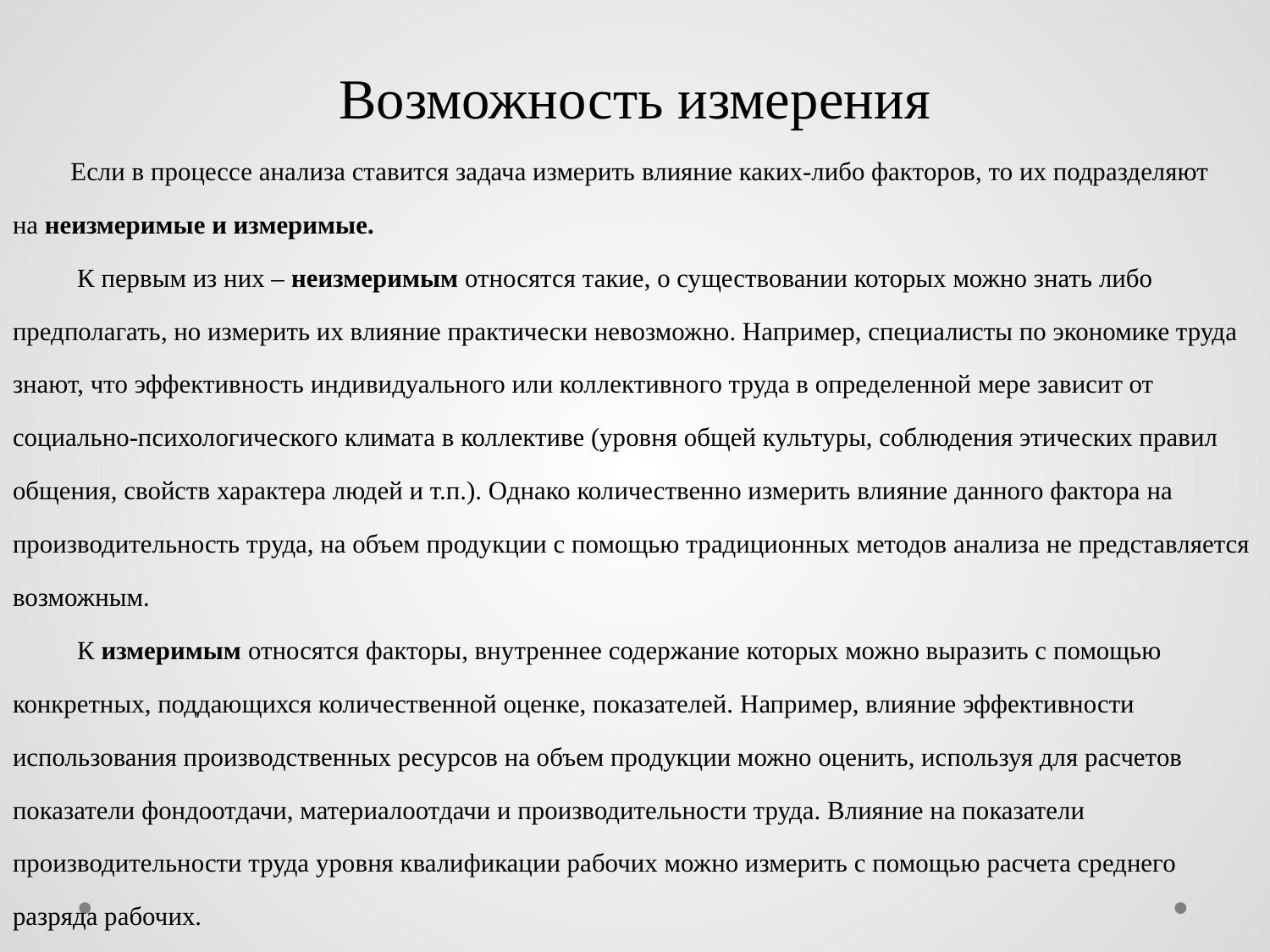

# Возможность измерения
Если в процессе анализа ставится задача измерить влияние каких-либо факторов, то их подразделяют на неизмеримые и измеримые.
 К первым из них – неизмеримым относятся такие, о существовании которых можно знать либо предполагать, но измерить их влияние практически невозможно. Например, специалисты по экономике труда знают, что эффективность индивидуального или коллективного труда в определенной мере зависит от социально-психологического климата в коллективе (уровня общей культуры, соблюдения этических правил общения, свойств характера людей и т.п.). Однако количественно измерить влияние данного фактора на производительность труда, на объем продукции с помощью традиционных методов анализа не представляется возможным.
 К измеримым относятся факторы, внутреннее содержание которых можно выразить с помощью конкретных, поддающихся количественной оценке, показателей. Например, влияние эффективности использования производственных ресурсов на объем продукции можно оценить, используя для расчетов показатели фондоотдачи, материалоотдачи и производительности труда. Влияние на показатели производительности труда уровня квалификации рабочих можно измерить с помощью расчета среднего разряда рабочих.